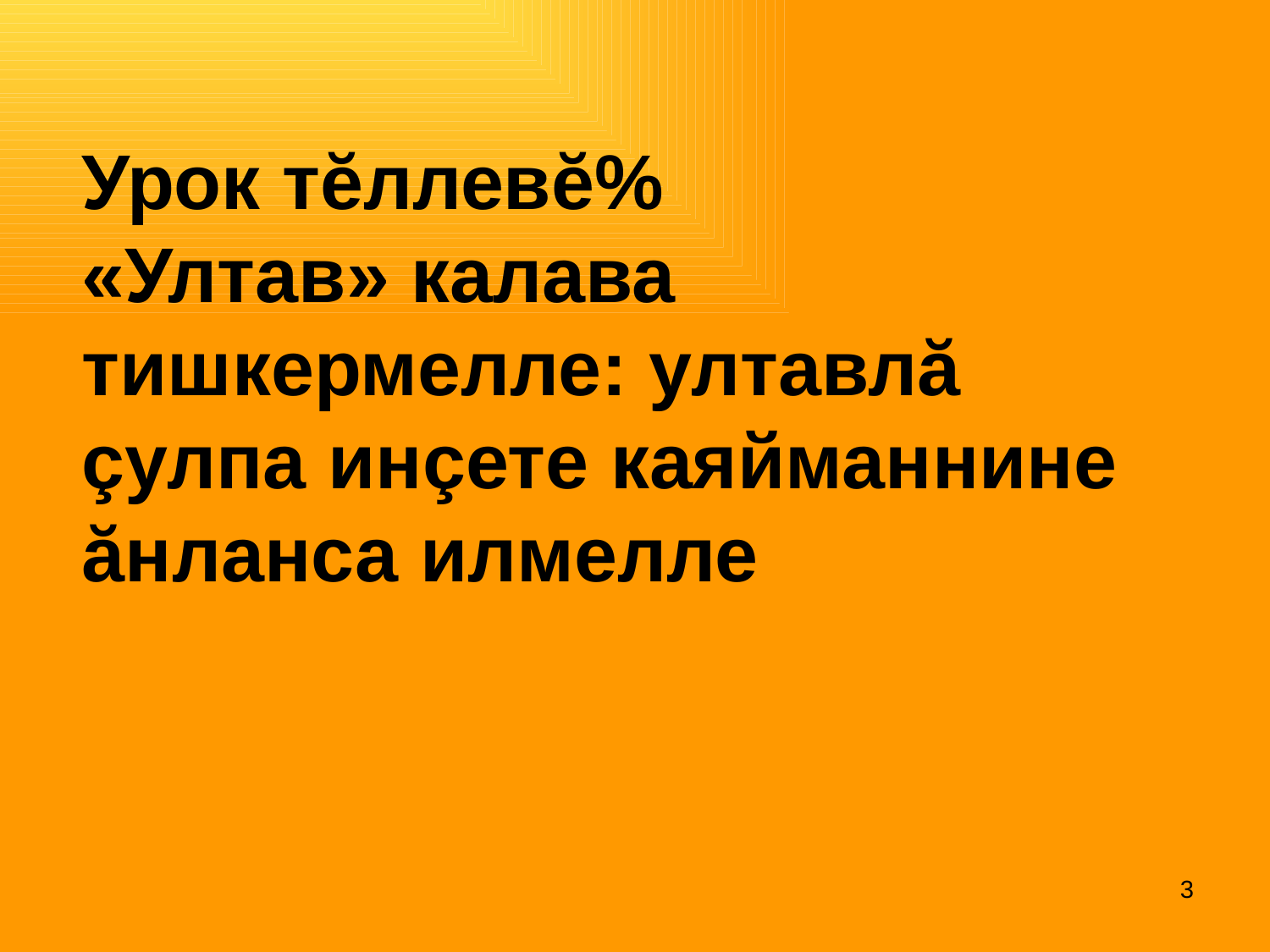

Урок тĕллевĕ%
«Ултав» калава тишкермелле: ултавлă çулпа инçете каяйманнине ăнланса илмелле

3